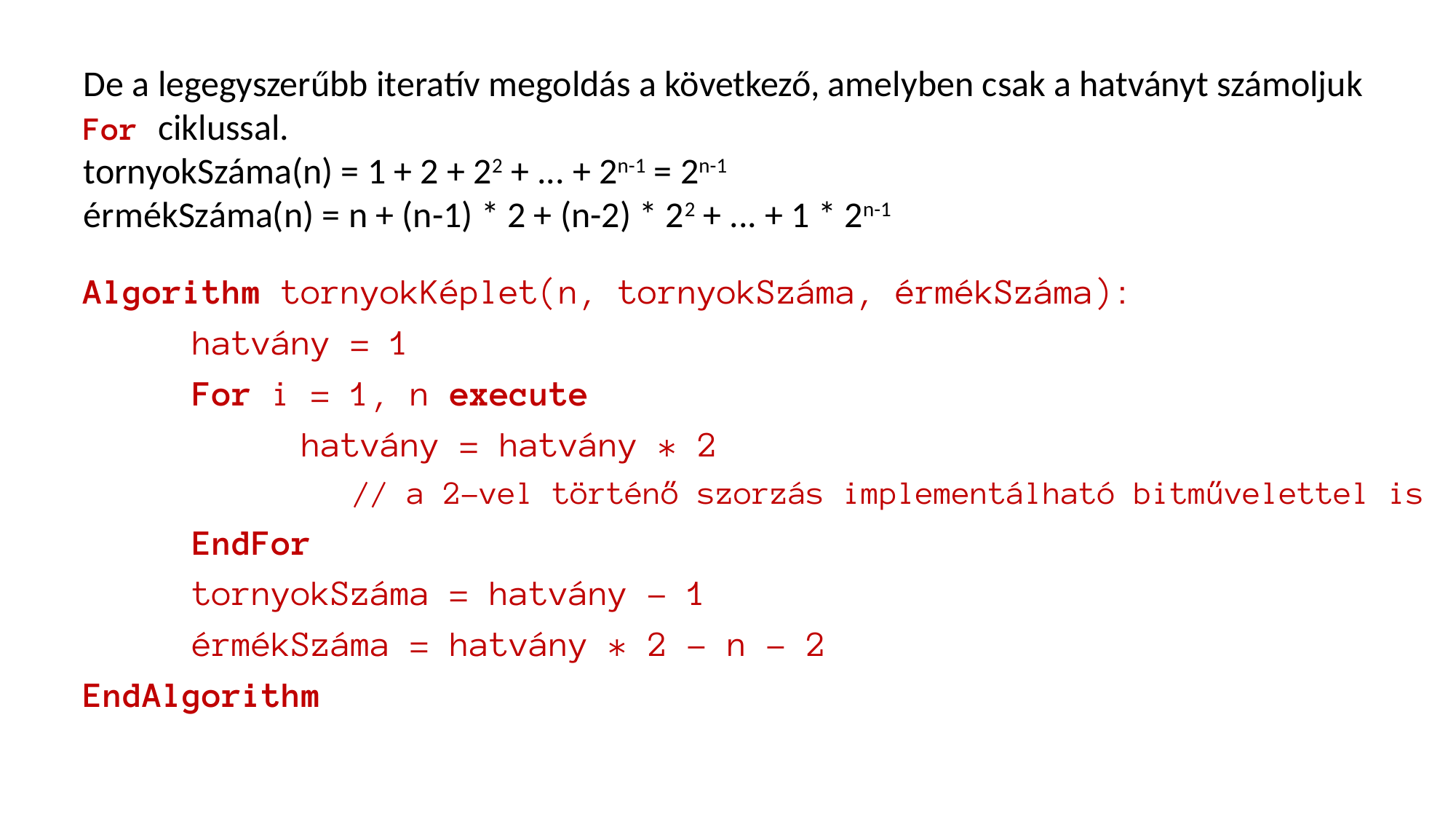

# De a legegyszerűbb iteratív megoldás a következő, amelyben csak a hatványt számoljuk For ciklussal. tornyokSzáma(n) = 1 + 2 + 22 + ... + 2n-1 = 2n-1 érmékSzáma(n) = n + (n-1) * 2 + (n-2) * 22 + ... + 1 * 2n-1
Algorithm tornyokKéplet(n, tornyokSzáma, érmékSzáma):
	hatvány = 1
	For i = 1, n execute
		hatvány = hatvány * 2
// a 2-vel történő szorzás implementálható bitművelettel is
	EndFor
	tornyokSzáma = hatvány - 1
	érmékSzáma = hatvány * 2 - n - 2
EndAlgorithm